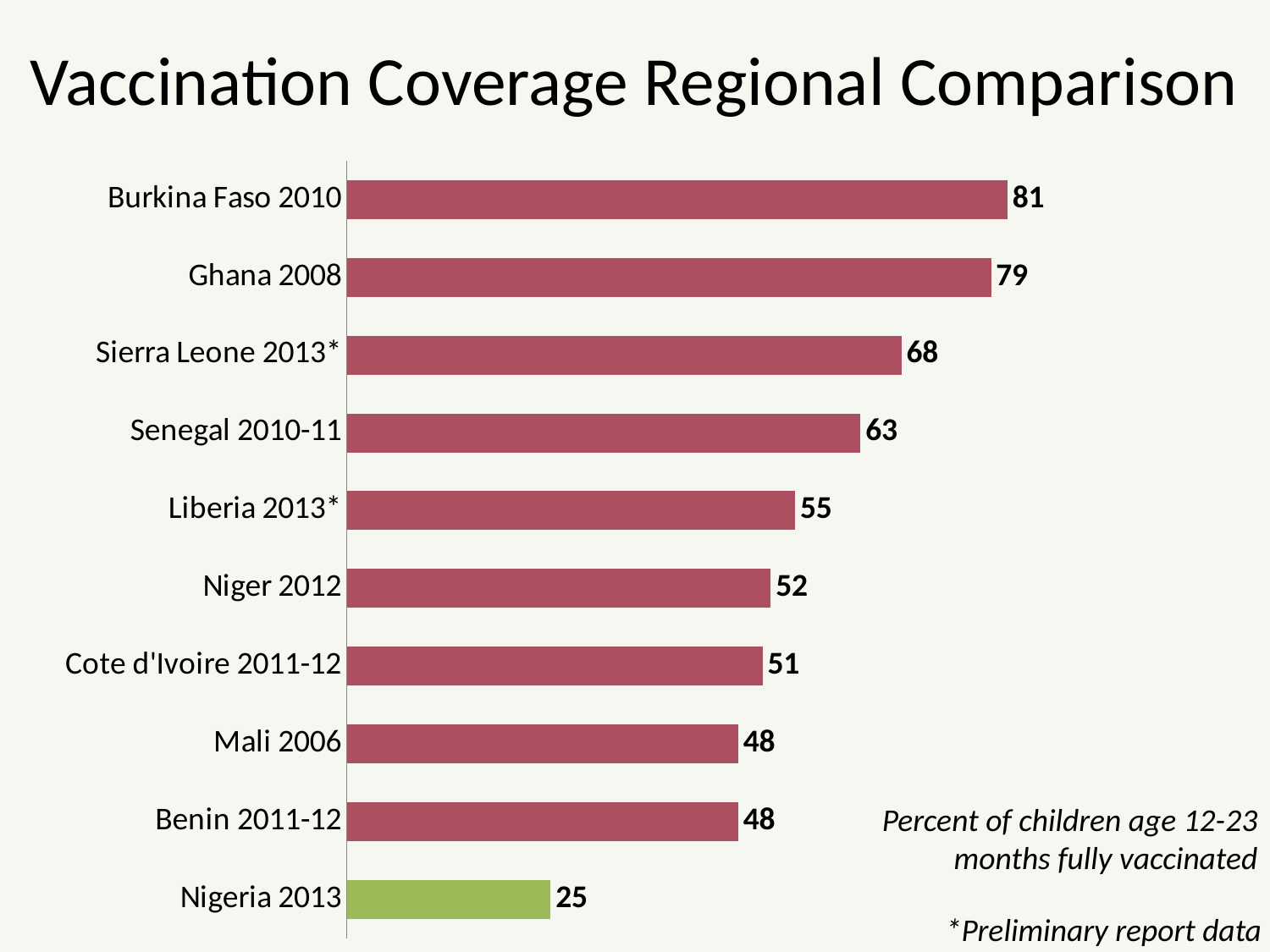

# Vaccination Coverage Regional Comparison

### Chart

| Category | Series 1 |
|---|---|
| Nigeria 2013 | 25.0 |
| Benin 2011-12 | 48.0 |
| Mali 2006 | 48.0 |
| Cote d'Ivoire 2011-12 | 51.0 |
| Niger 2012 | 52.0 |
| Liberia 2013* | 55.0 |
| Senegal 2010-11 | 63.0 |
| Sierra Leone 2013* | 68.0 |
| Ghana 2008 | 79.0 |
| Burkina Faso 2010 | 81.0 |
Percent of children age 12-23 months fully vaccinated
*Preliminary report data